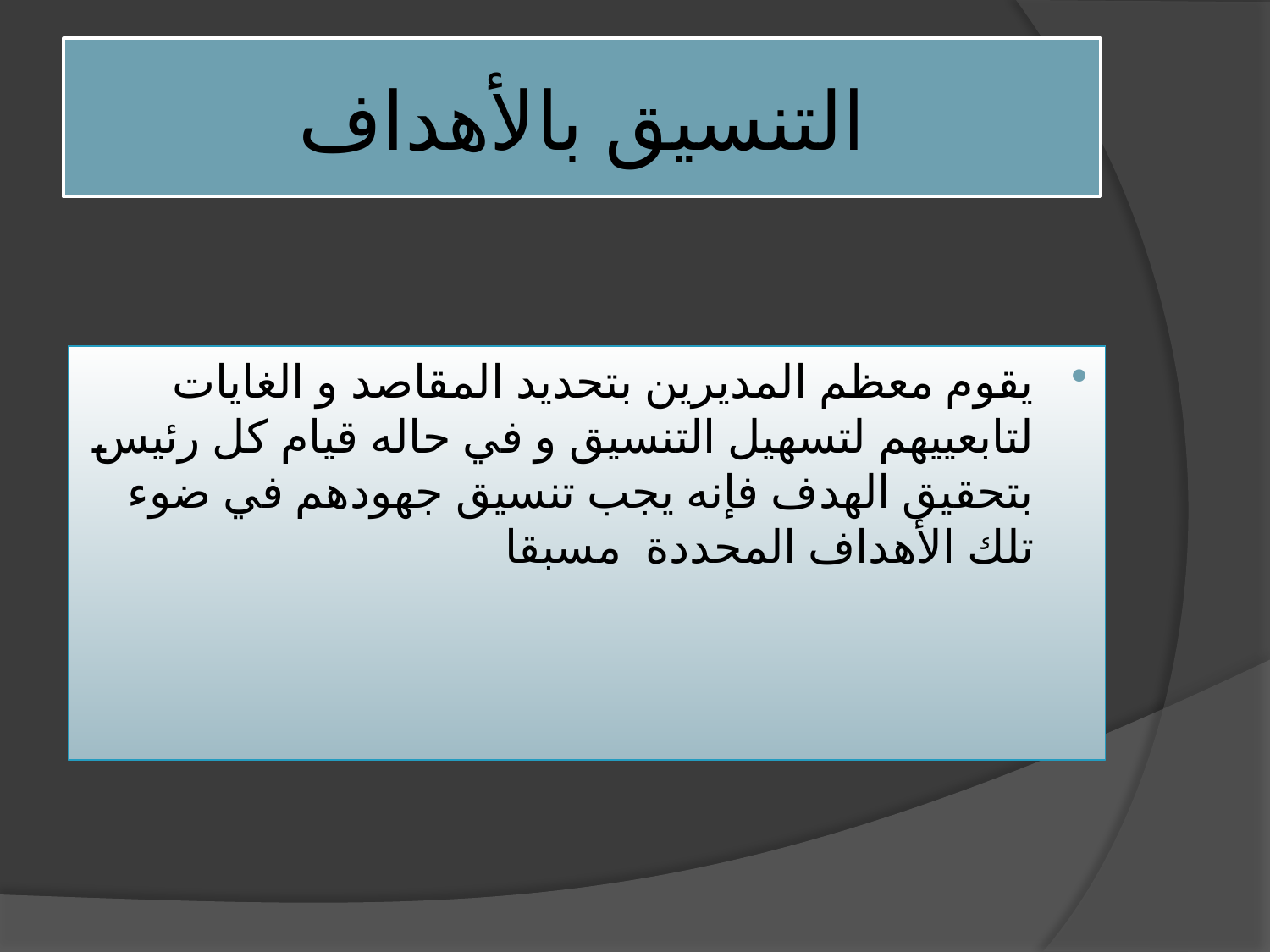

# التنسيق بالأهداف
يقوم معظم المديرين بتحديد المقاصد و الغايات لتابعييهم لتسهيل التنسيق و في حاله قيام كل رئيس بتحقيق الهدف فإنه يجب تنسيق جهودهم في ضوء تلك الأهداف المحددة  مسبقا